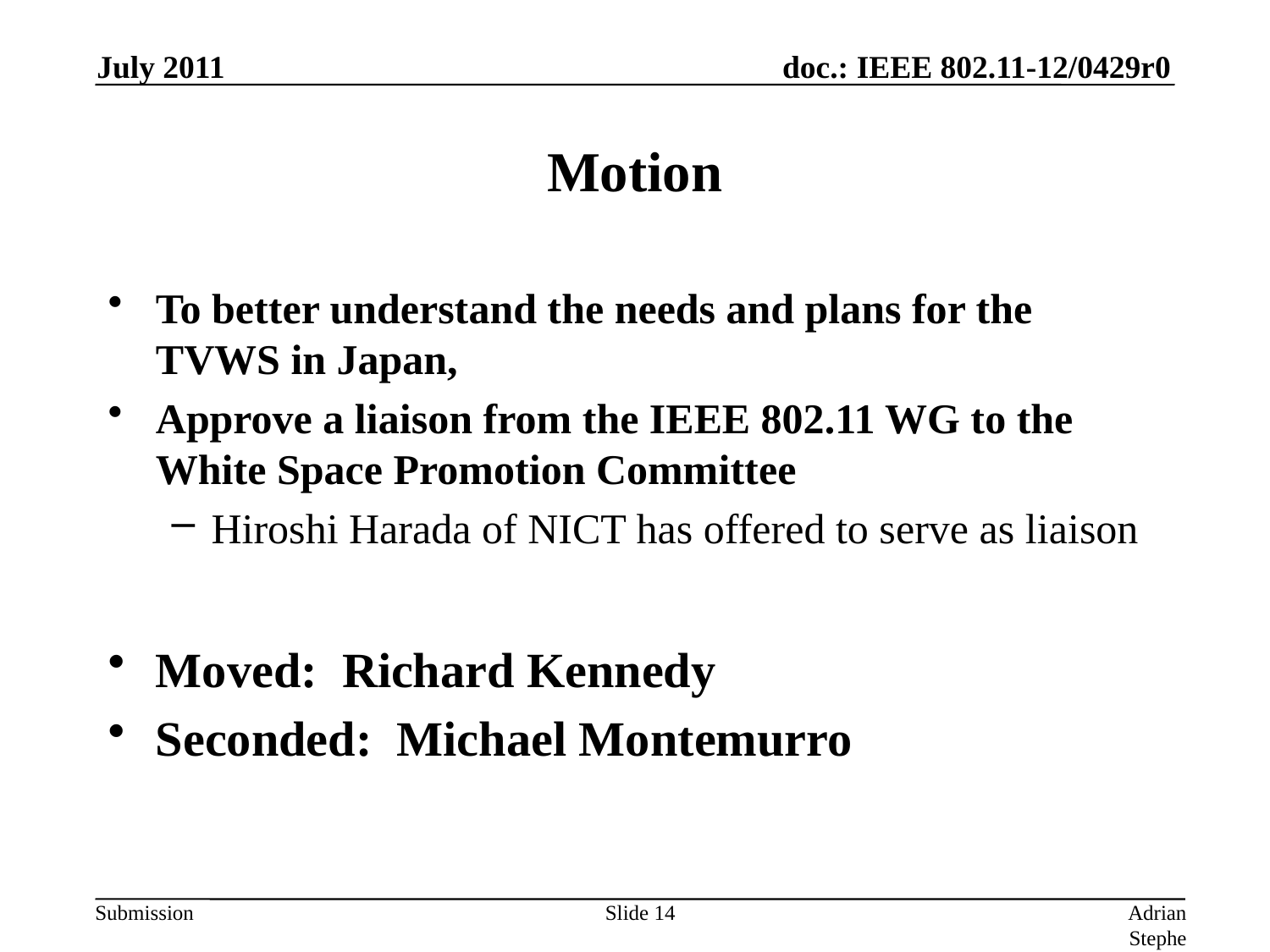

To better understand the needs and plans for the TVWS in Japan,
Approve a liaison from the IEEE 802.11 WG to the White Space Promotion Committee
Hiroshi Harada of NICT has offered to serve as liaison

Moved:  Richard Kennedy
Seconded:  Michael Montemurro

July 2011
# Motion
Slide 14
Adrian Stephens, Intel Corporation